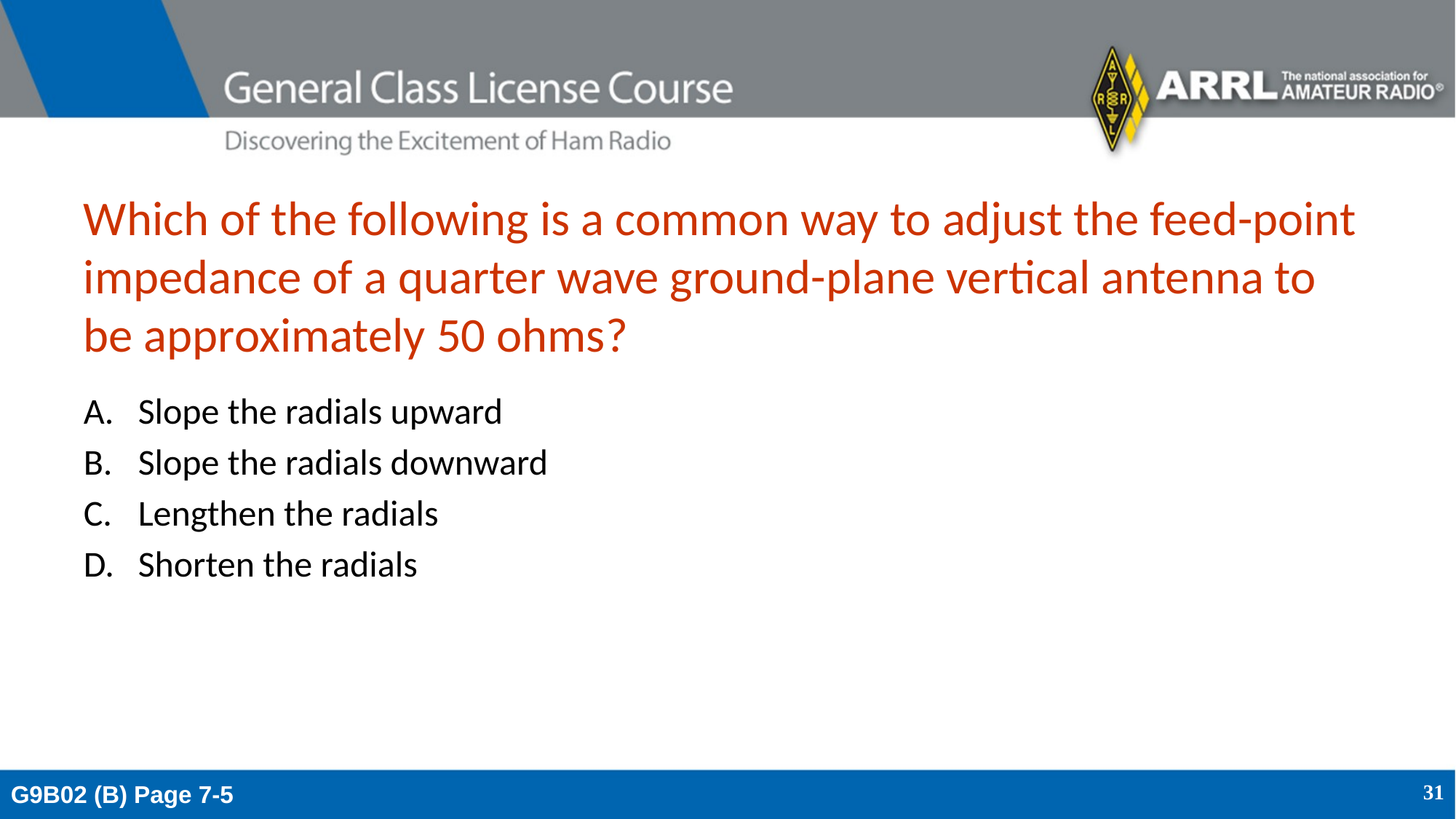

# Which of the following is a common way to adjust the feed-point impedance of a quarter wave ground-plane vertical antenna to be approximately 50 ohms?
Slope the radials upward
Slope the radials downward
Lengthen the radials
Shorten the radials
G9B02 (B) Page 7-5
31